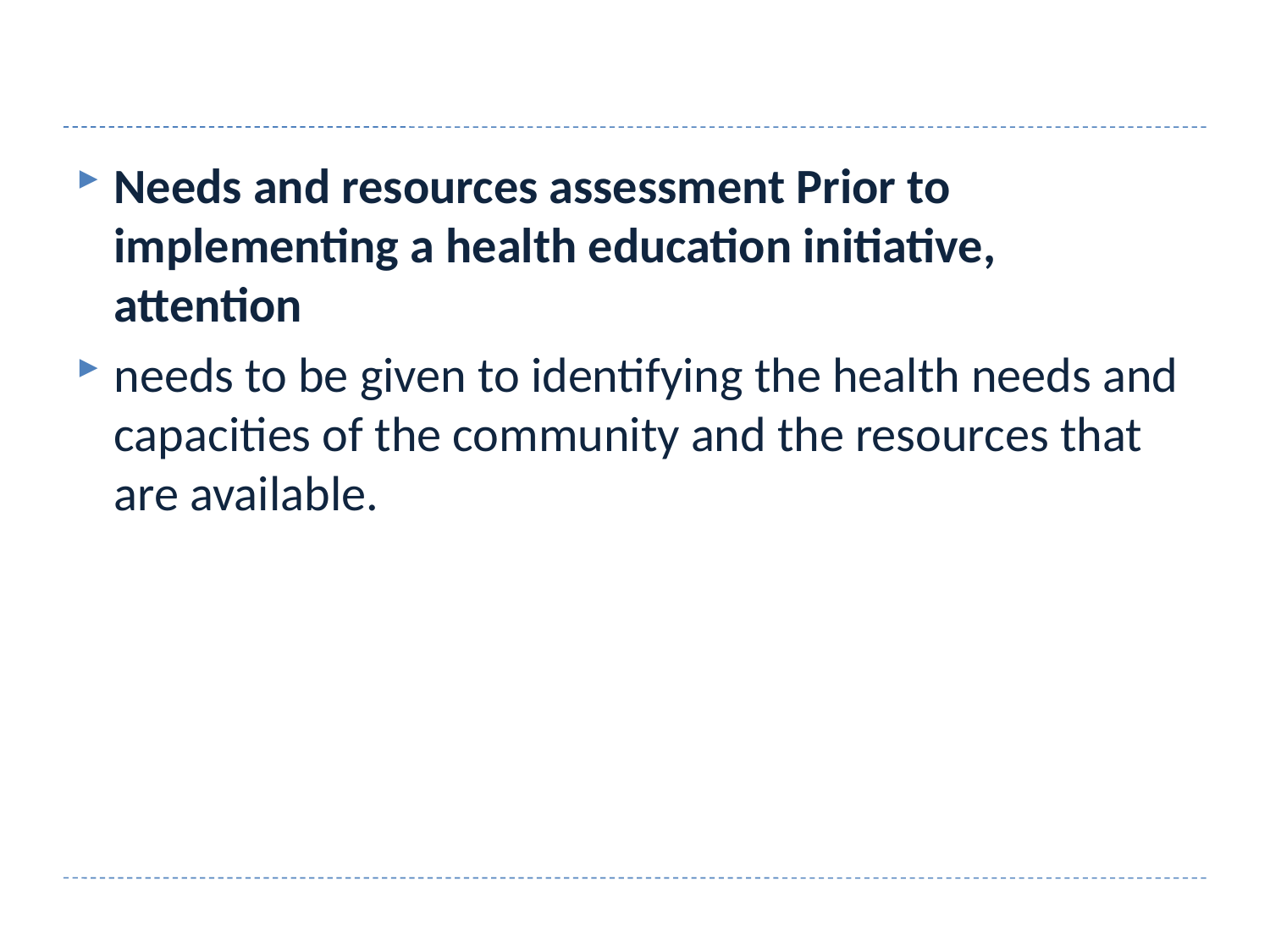

#
Needs and resources assessment Prior to implementing a health education initiative, attention
needs to be given to identifying the health needs and capacities of the community and the resources that are available.